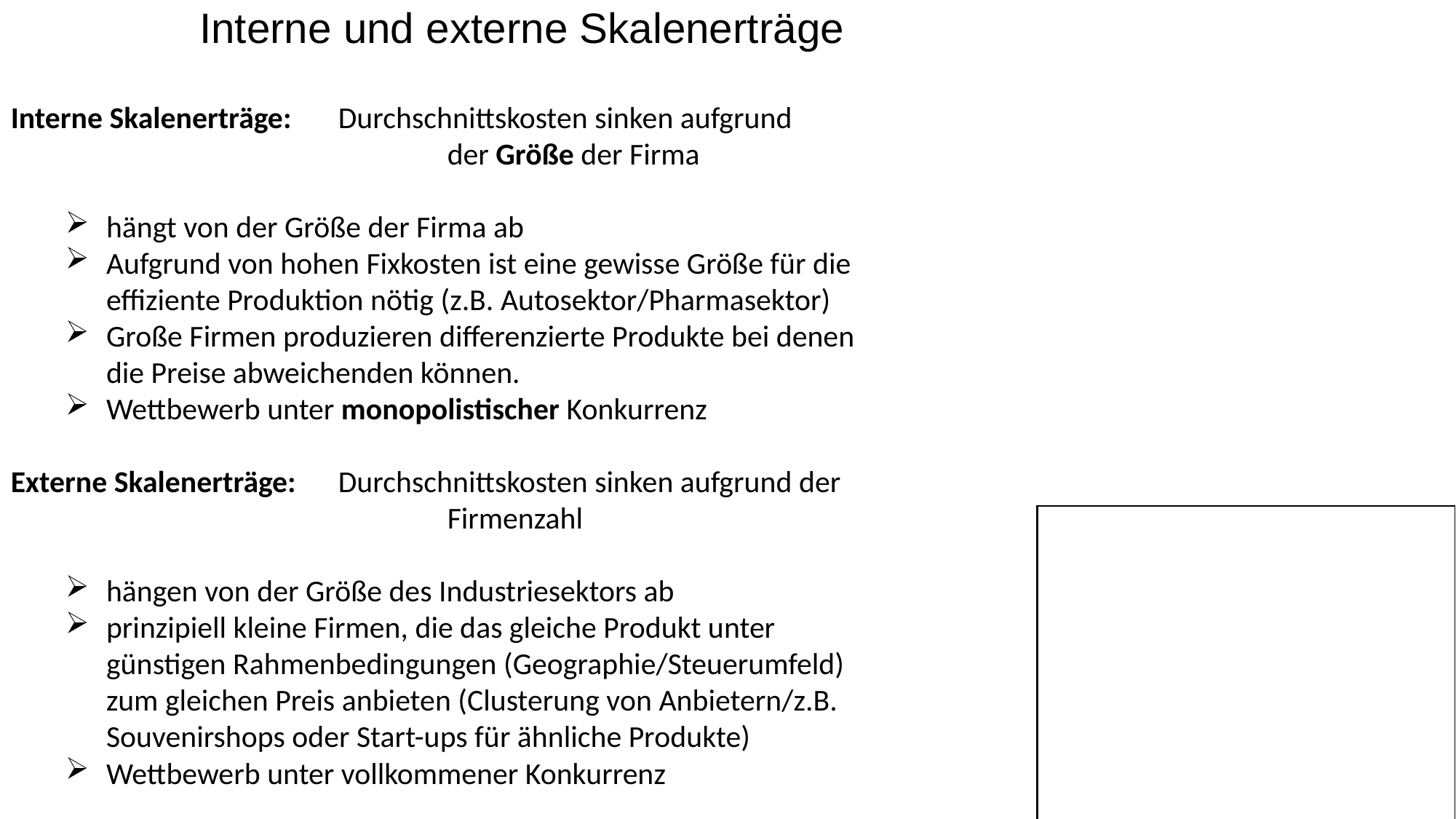

Interne und externe Skalenerträge
Interne Skalenerträge:	Durchschnittskosten sinken aufgrund
				der Größe der Firma

hängt von der Größe der Firma ab
Aufgrund von hohen Fixkosten ist eine gewisse Größe für die effiziente Produktion nötig (z.B. Autosektor/Pharmasektor)
Große Firmen produzieren differenzierte Produkte bei denen die Preise abweichenden können.
Wettbewerb unter monopolistischer Konkurrenz

Externe Skalenerträge:	Durchschnittskosten sinken aufgrund der 				Firmenzahl

hängen von der Größe des Industriesektors ab
prinzipiell kleine Firmen, die das gleiche Produkt unter günstigen Rahmenbedingungen (Geographie/Steuerumfeld) zum gleichen Preis anbieten (Clusterung von Anbietern/z.B. Souvenirshops oder Start-ups für ähnliche Produkte)
Wettbewerb unter vollkommener Konkurrenz